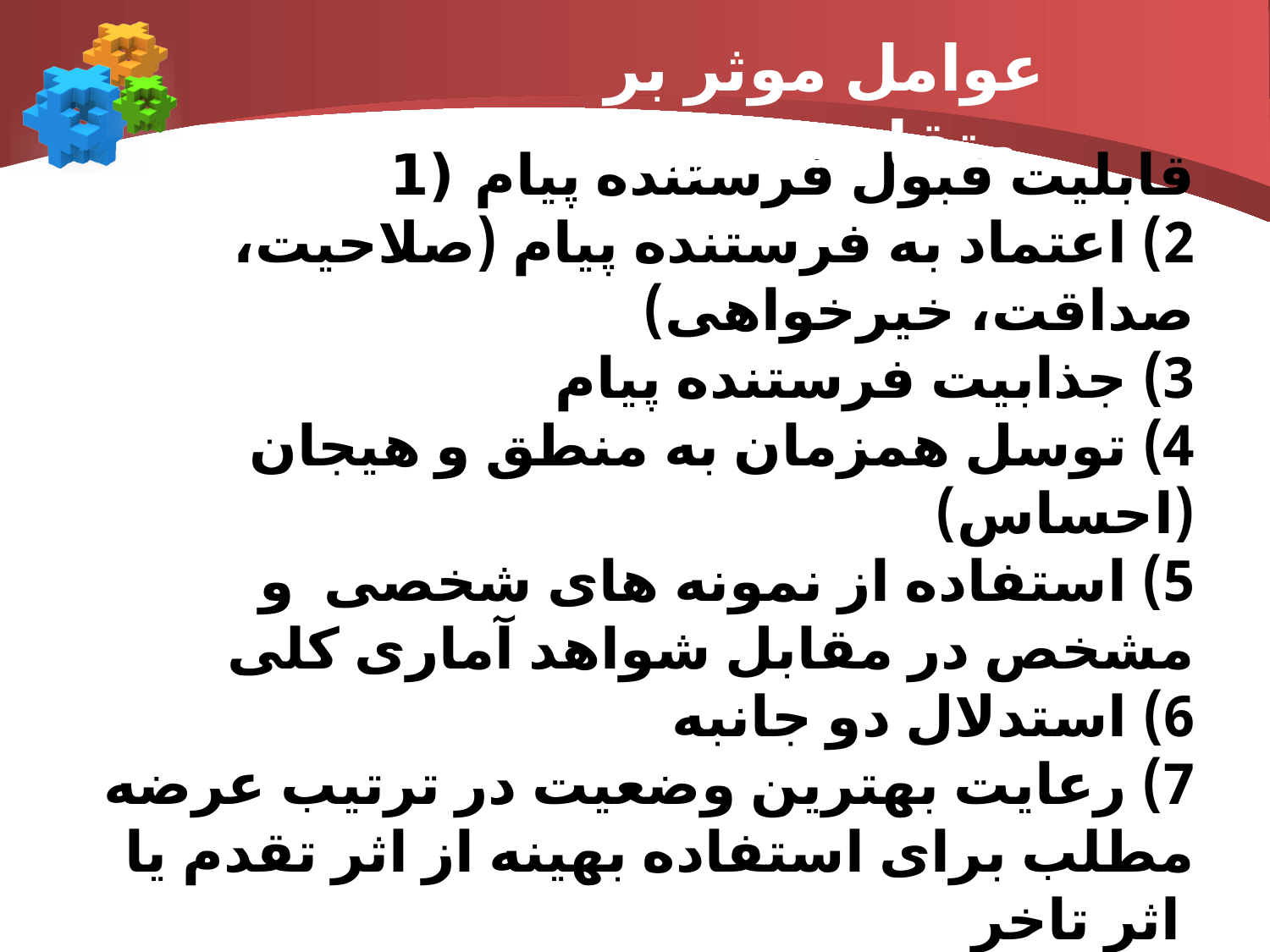

عوامل موثر بر متقاعدسازی:
# 1) قابلیت قبول فرستنده پیام 2) اعتماد به فرستنده پیام (صلاحیت، صداقت، خیرخواهی) 3) جذابیت فرستنده پیام 4) توسل همزمان به منطق و هیجان (احساس) 5) استفاده از نمونه های شخصی  و مشخص در مقابل شواهد آماری کلی 6) استدلال دو جانبه 7) رعایت بهترین وضعیت در ترتیب عرضه مطلب برای استفاده بهینه از اثر تقدم یا اثر تاخر